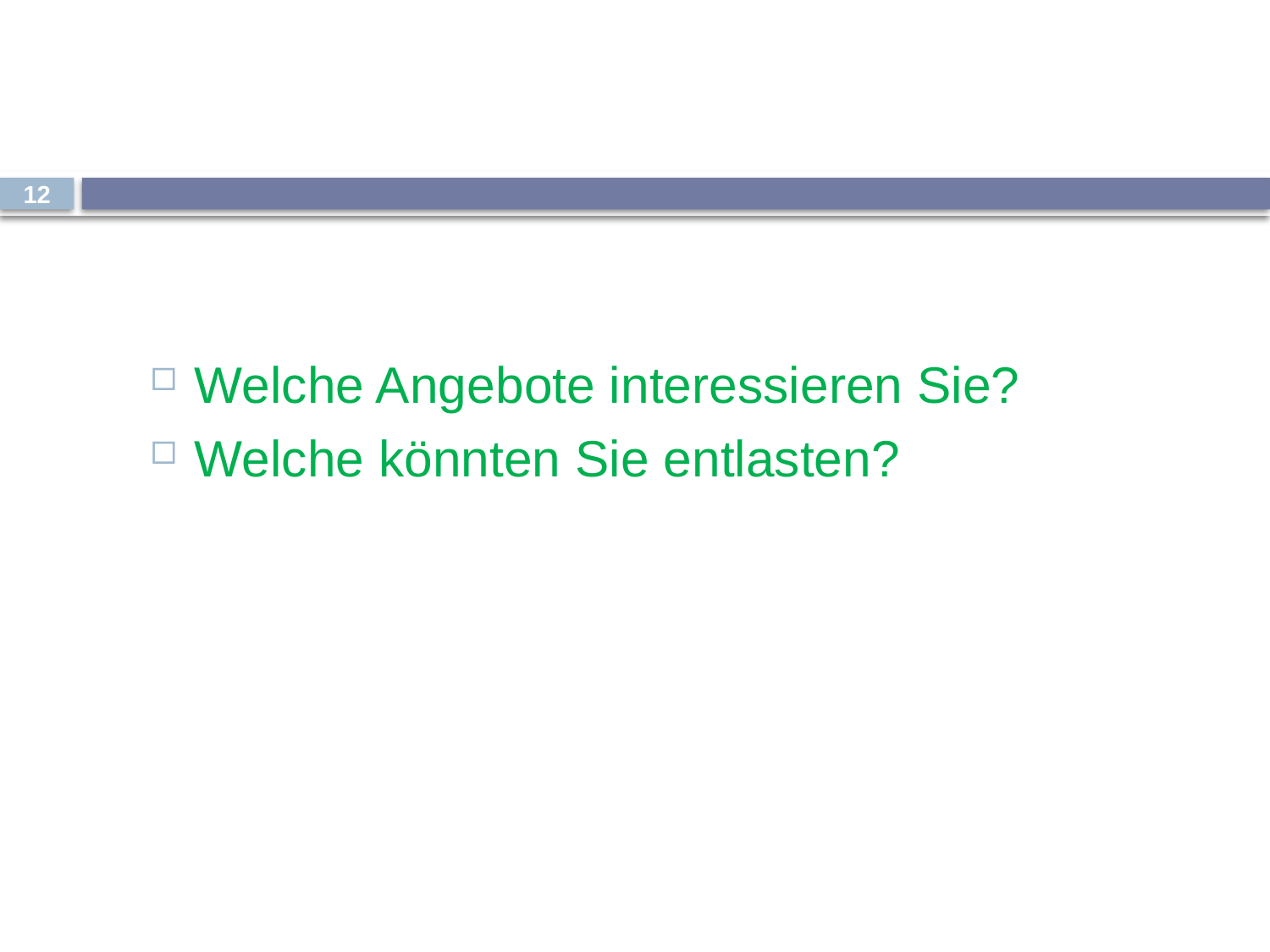

#
12
Welche Angebote interessieren Sie?
Welche könnten Sie entlasten?